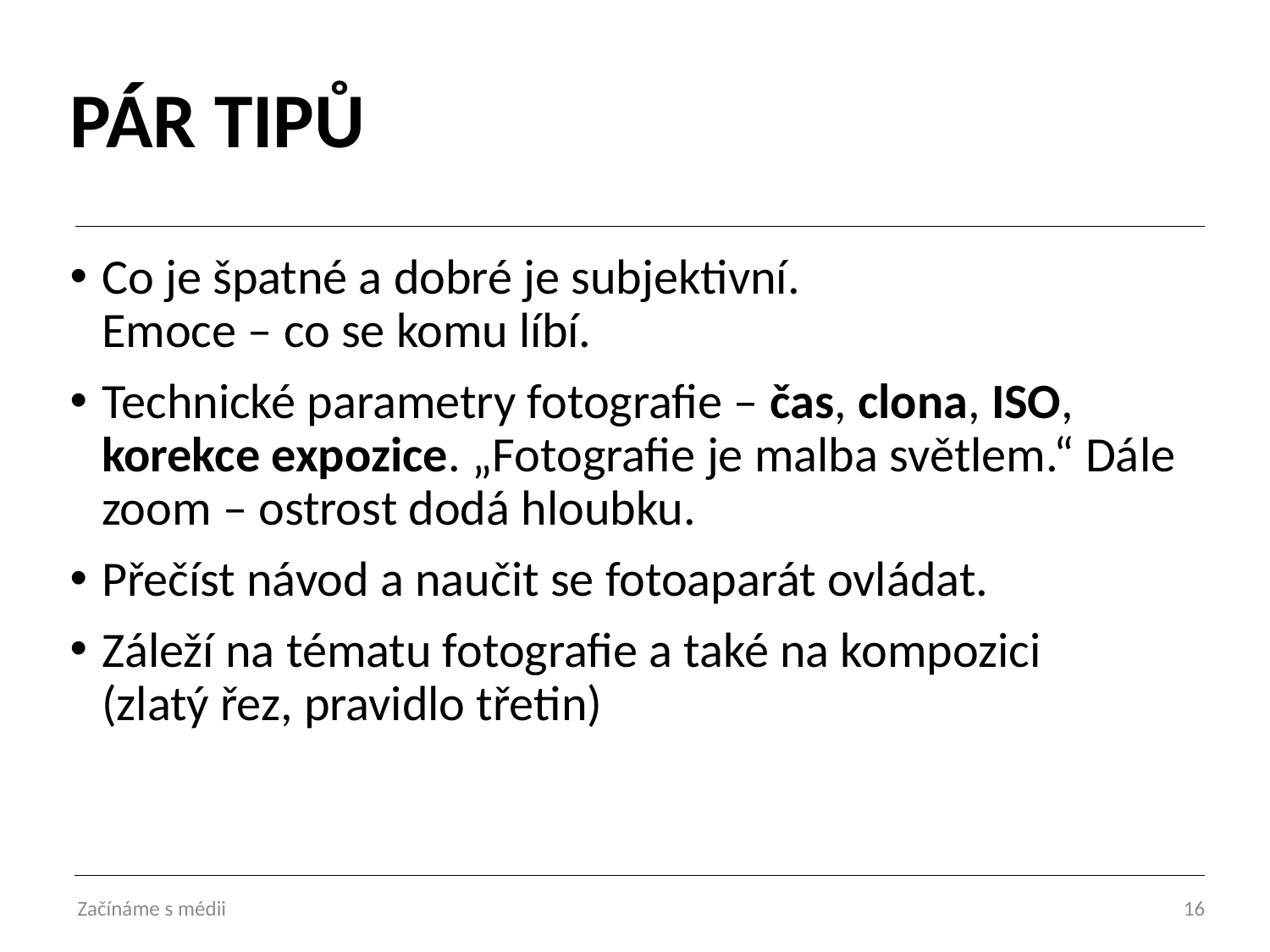

# PÁR TIPŮ
Co je špatné a dobré je subjektivní.
Emoce – co se komu líbí.
Technické parametry fotografie – čas, clona, ISO, korekce expozice. „Fotografie je malba světlem.“ Dále zoom – ostrost dodá hloubku.
Přečíst návod a naučit se fotoaparát ovládat.
Záleží na tématu fotografie a také na kompozici
(zlatý řez, pravidlo třetin)

Začínáme s médii
16